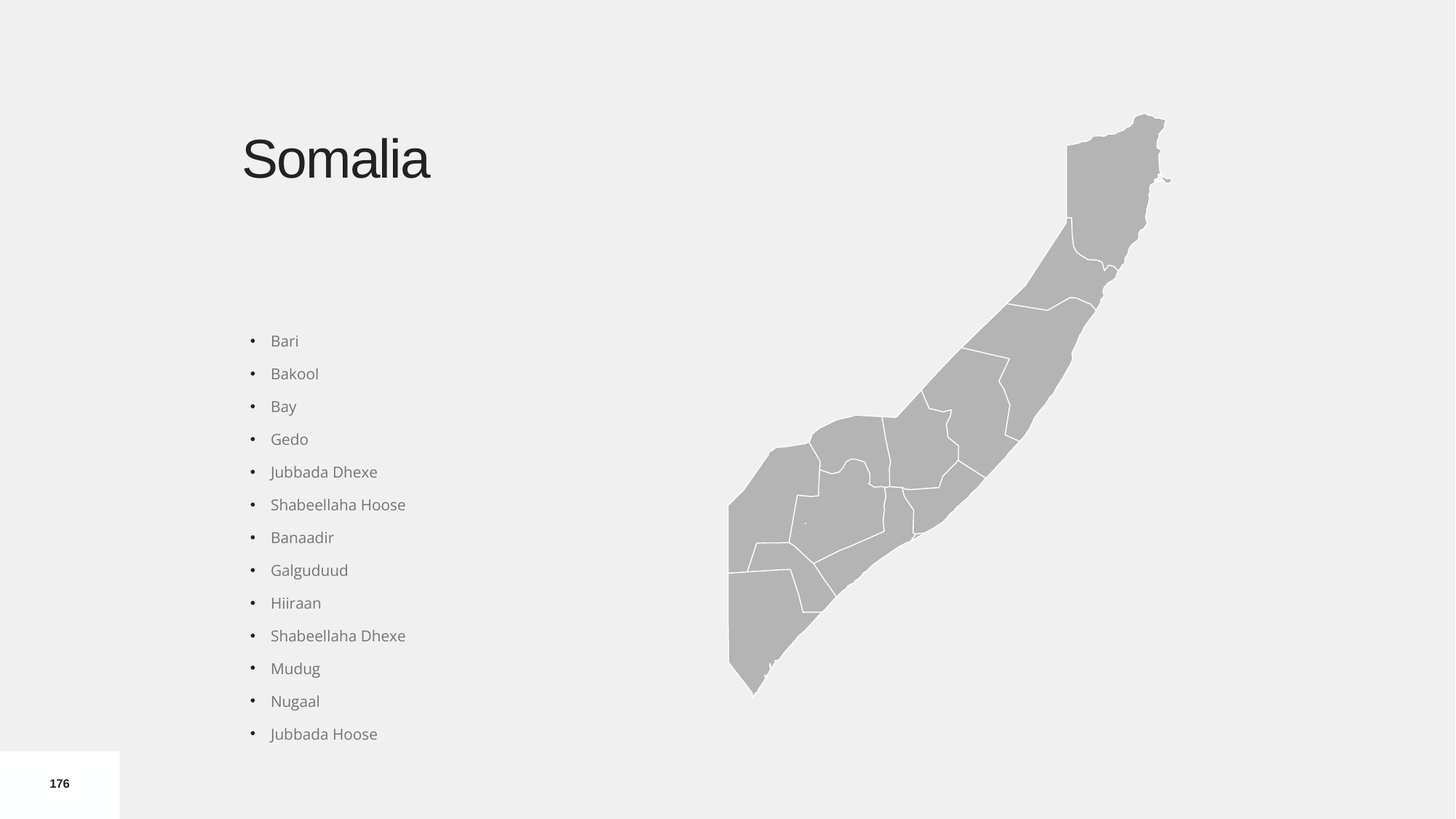

# Somalia

Bari
Bakool
Bay
Gedo
Jubbada Dhexe
Shabeellaha Hoose
Banaadir
Galguduud
Hiiraan
Shabeellaha Dhexe
Mudug
Nugaal
Jubbada Hoose